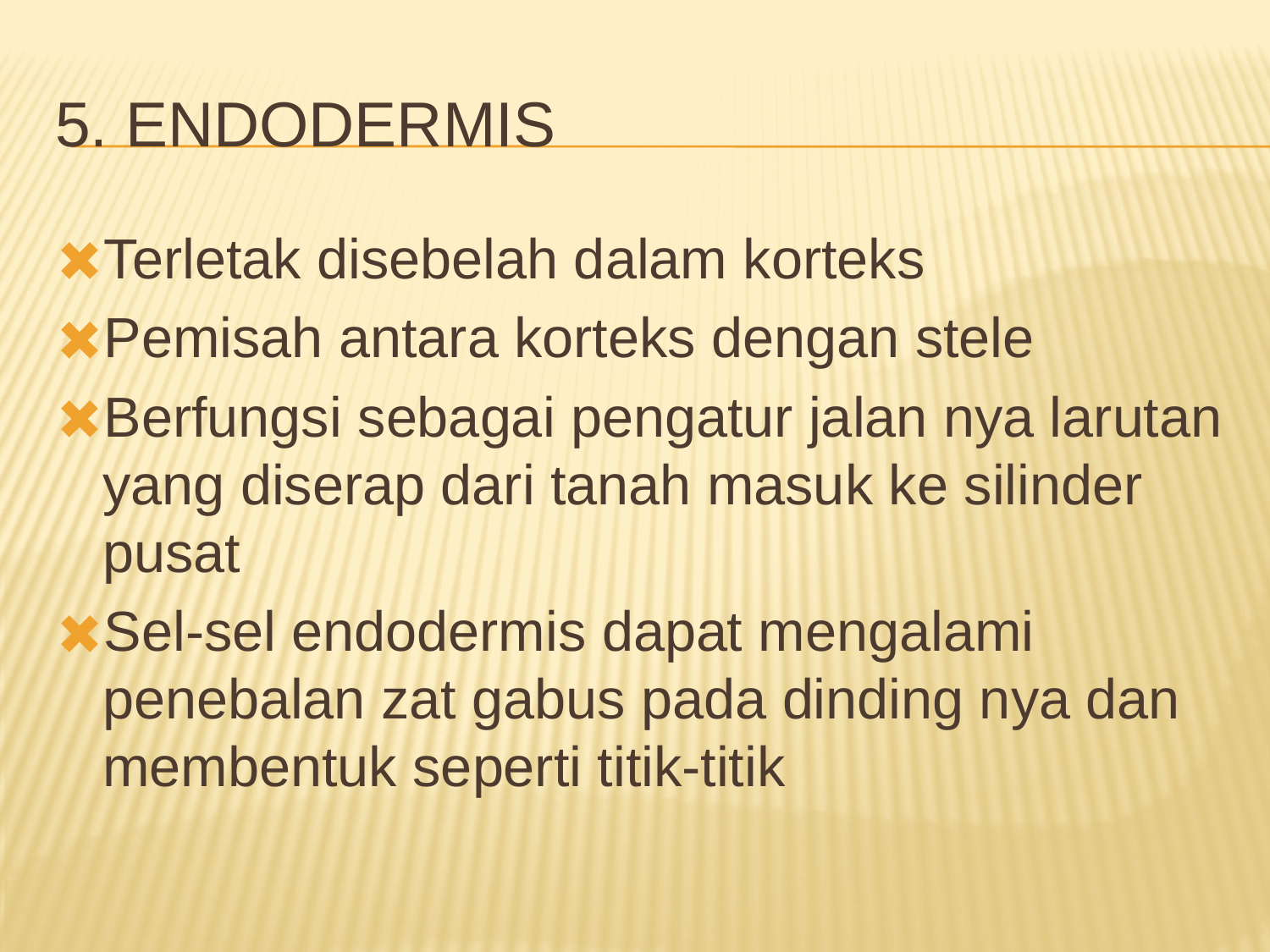

# 5. ENDODERMIS
Terletak disebelah dalam korteks
Pemisah antara korteks dengan stele
Berfungsi sebagai pengatur jalan nya larutan yang diserap dari tanah masuk ke silinder pusat
Sel-sel endodermis dapat mengalami penebalan zat gabus pada dinding nya dan membentuk seperti titik-titik